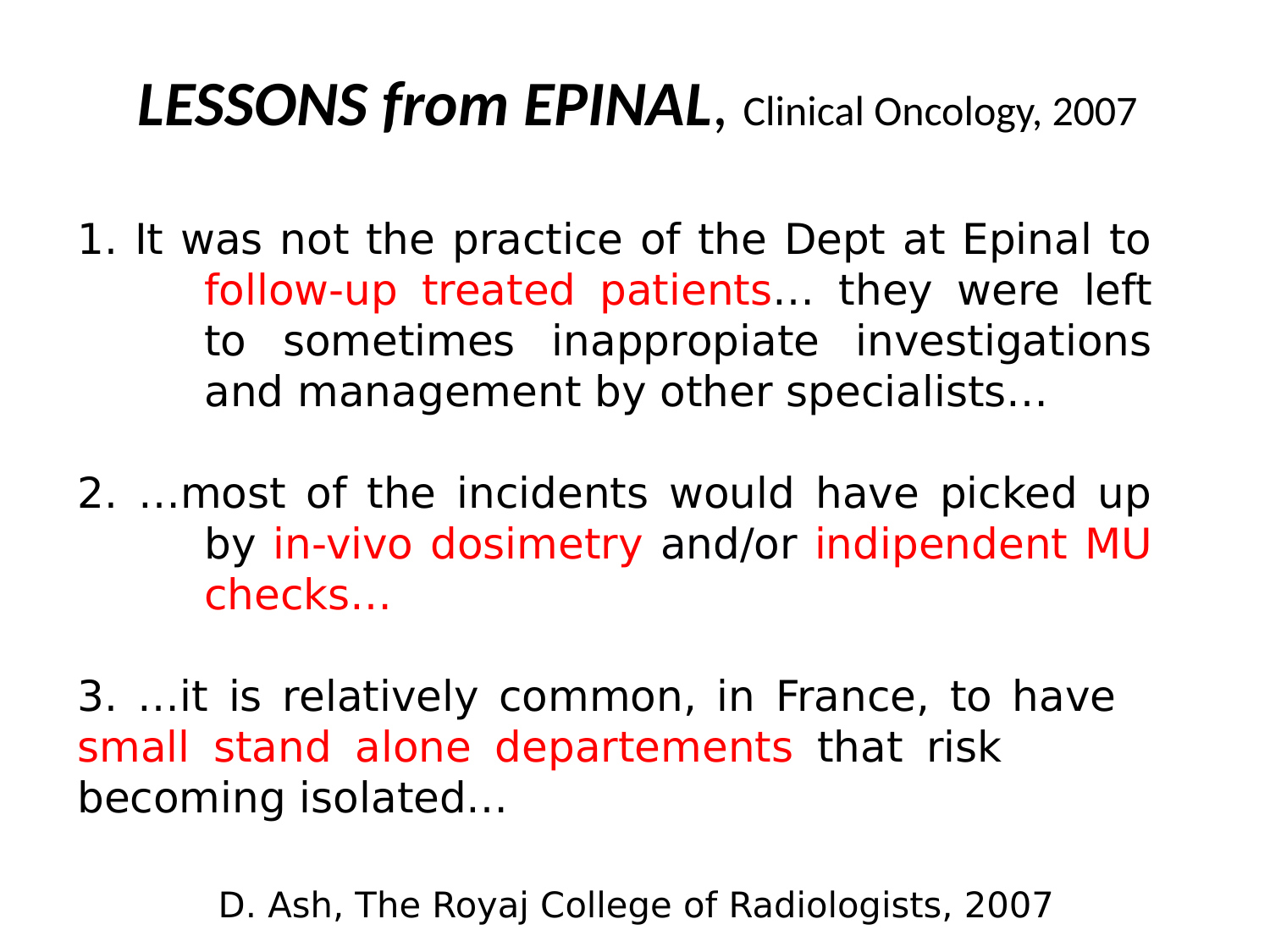

LESSONS from EPINAL, Clinical Oncology, 2007
1. It was not the practice of the Dept at Epinal to 	follow-up treated patients… they were left 	to sometimes inappropiate investigations 	and management by other specialists…

2. …most of the incidents would have picked up 	by in-vivo dosimetry and/or indipendent MU 	checks…

3. …it is relatively common, in France, to have 	small stand alone departements that risk 	becoming isolated…
D. Ash, The Royaj College of Radiologists, 2007